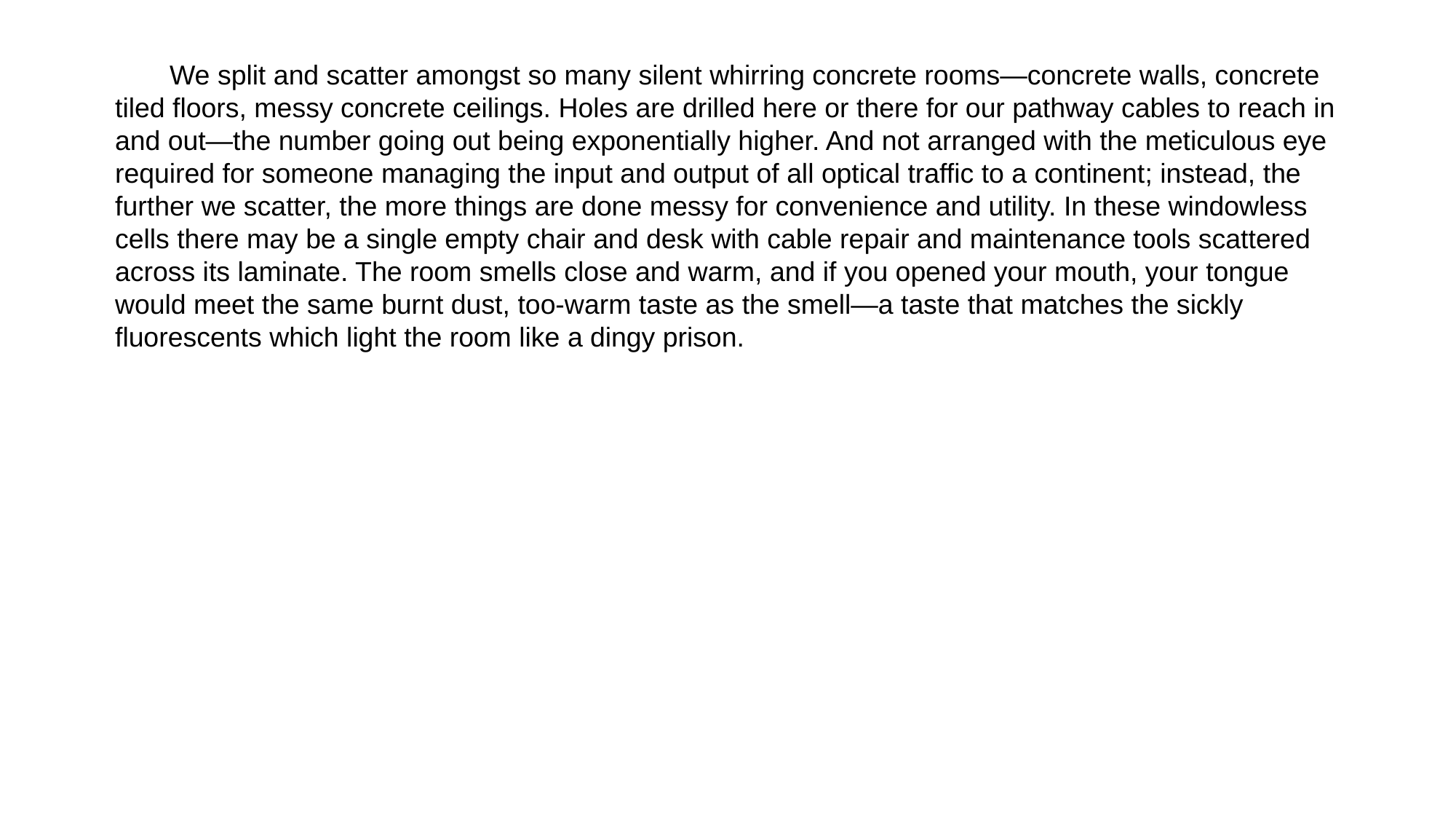

We split and scatter amongst so many silent whirring concrete rooms—concrete walls, concrete tiled floors, messy concrete ceilings. Holes are drilled here or there for our pathway cables to reach in and out—the number going out being exponentially higher. And not arranged with the meticulous eye required for someone managing the input and output of all optical traffic to a continent; instead, the further we scatter, the more things are done messy for convenience and utility. In these windowless cells there may be a single empty chair and desk with cable repair and maintenance tools scattered across its laminate. The room smells close and warm, and if you opened your mouth, your tongue would meet the same burnt dust, too-warm taste as the smell—a taste that matches the sickly fluorescents which light the room like a dingy prison.